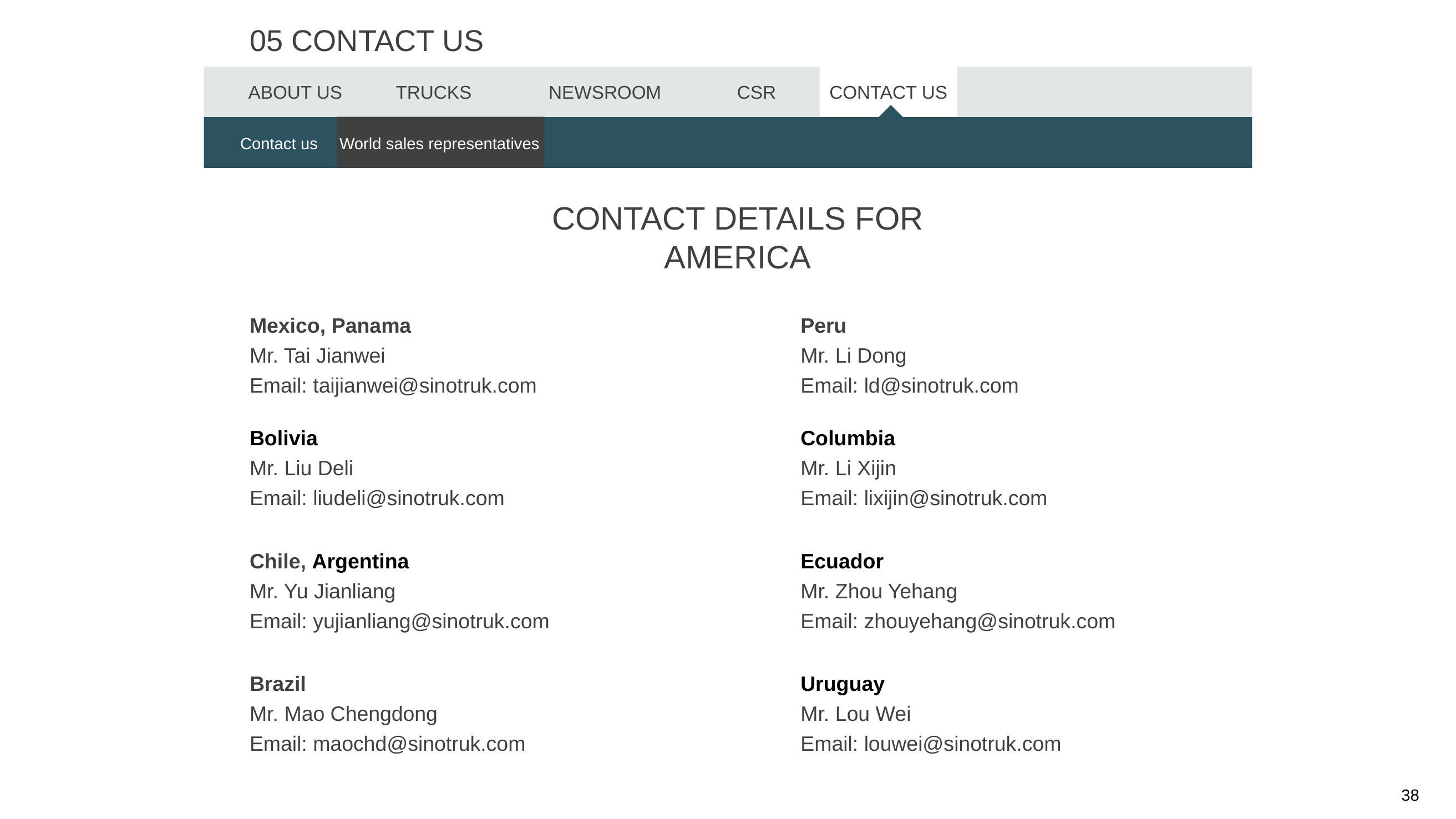

05 CONTACT US

ABOUT US
TRUCKS
NEWSROOM
CSR
CONTACT US

Contact us
World sales representatives
CONTACT DETAILS FOR
AMERICA
Mexico, Panama
Mr. Tai Jianwei
Email: taijianwei@sinotruk.com
Peru
Mr. Li Dong
Email: ld@sinotruk.com
Bolivia
Mr. Liu Deli
Email: liudeli@sinotruk.com
Columbia
Mr. Li Xijin
Email: lixijin@sinotruk.com
Chile, Argentina
Mr. Yu Jianliang
Email: yujianliang@sinotruk.com
Ecuador
Mr. Zhou Yehang
Email: zhouyehang@sinotruk.com
Brazil
Mr. Mao Chengdong
Email: maochd@sinotruk.com
Uruguay
Mr. Lou Wei
Email: louwei@sinotruk.com